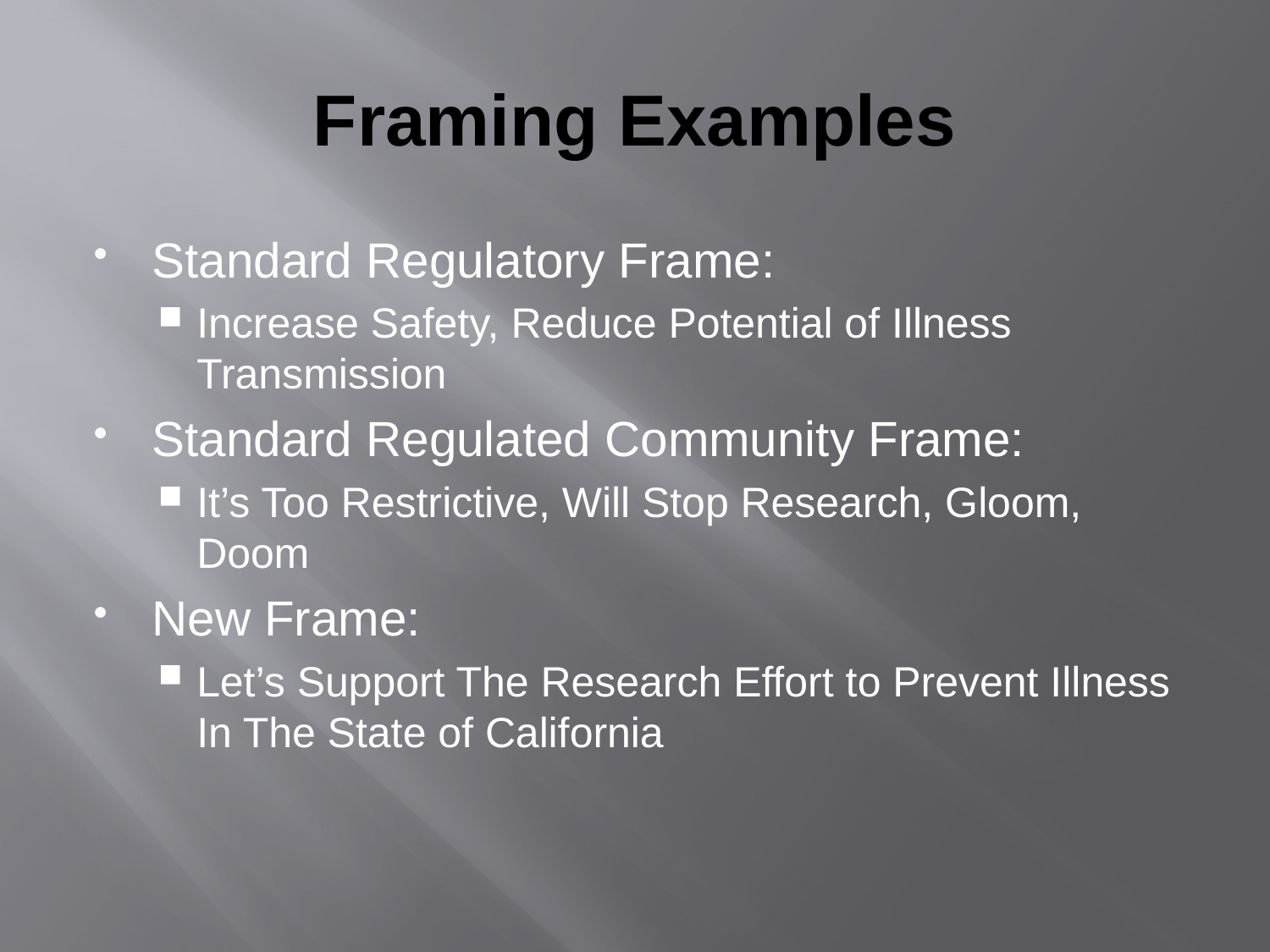

# Framing Examples
Standard Regulatory Frame:
Increase Safety, Reduce Potential of Illness Transmission
Standard Regulated Community Frame:
It’s Too Restrictive, Will Stop Research, Gloom, Doom
New Frame:
Let’s Support The Research Effort to Prevent Illness In The State of California